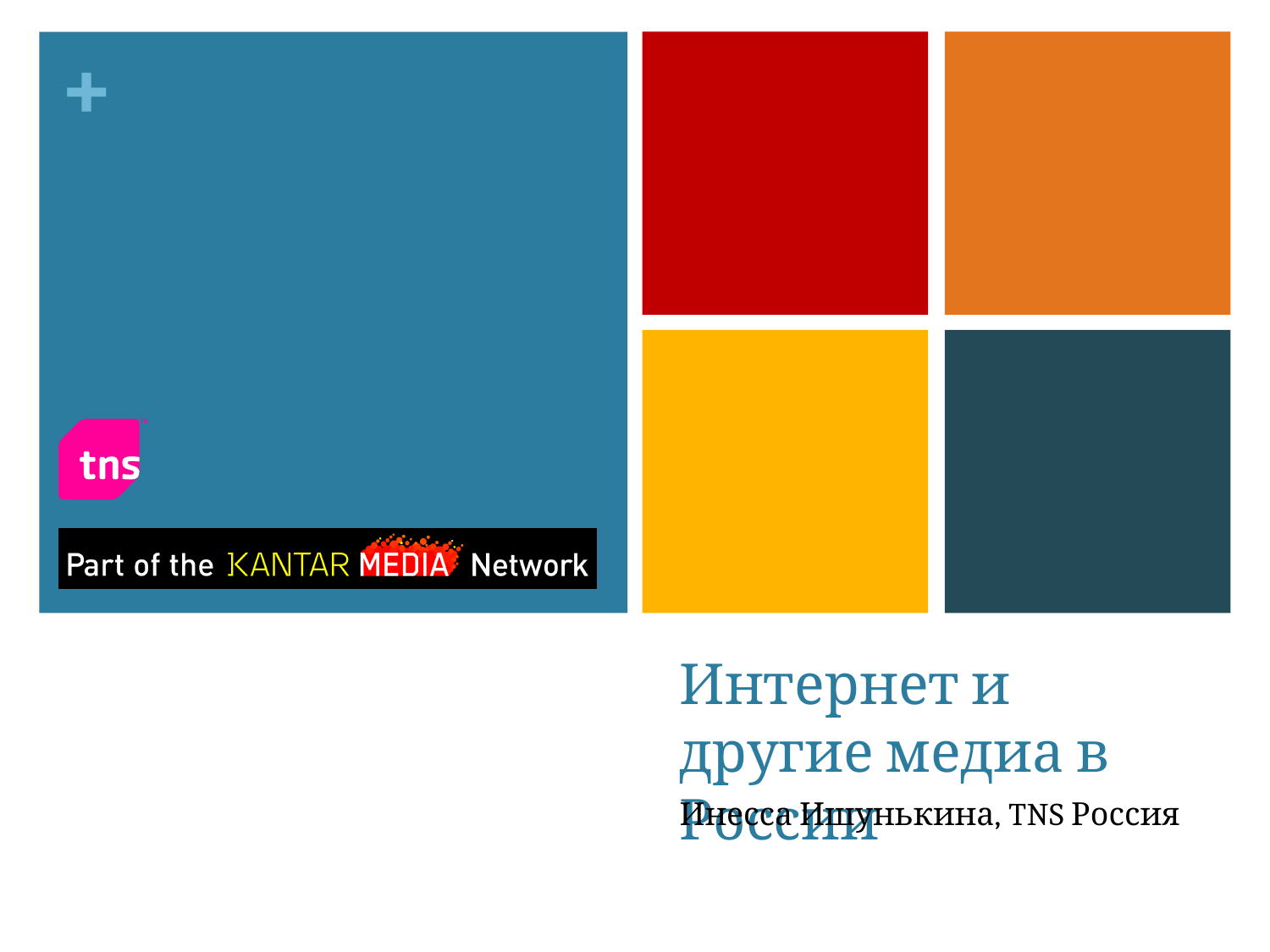

# Интернет и другие медиа в России
Инесса Ишунькина, TNS Россия